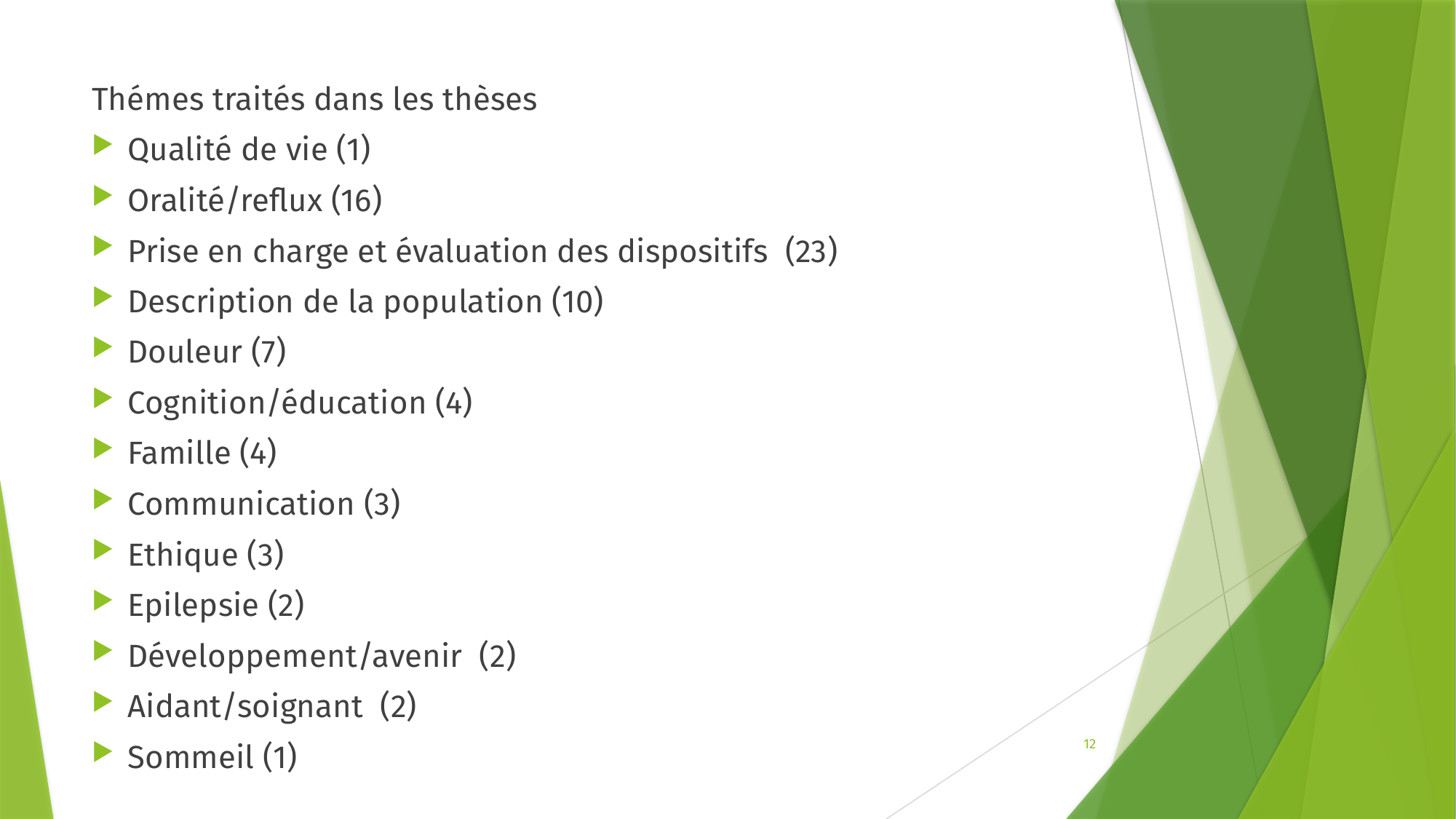

Thémes traités dans les thèses
Qualité de vie (1)
Oralité/reflux (16)
Prise en charge et évaluation des dispositifs  (23)
Description de la population (10)
Douleur (7)
Cognition/éducation (4)
Famille (4)
Communication (3)
Ethique (3)
Epilepsie (2)
Développement/avenir  (2)
Aidant/soignant  (2)
Sommeil (1)

12